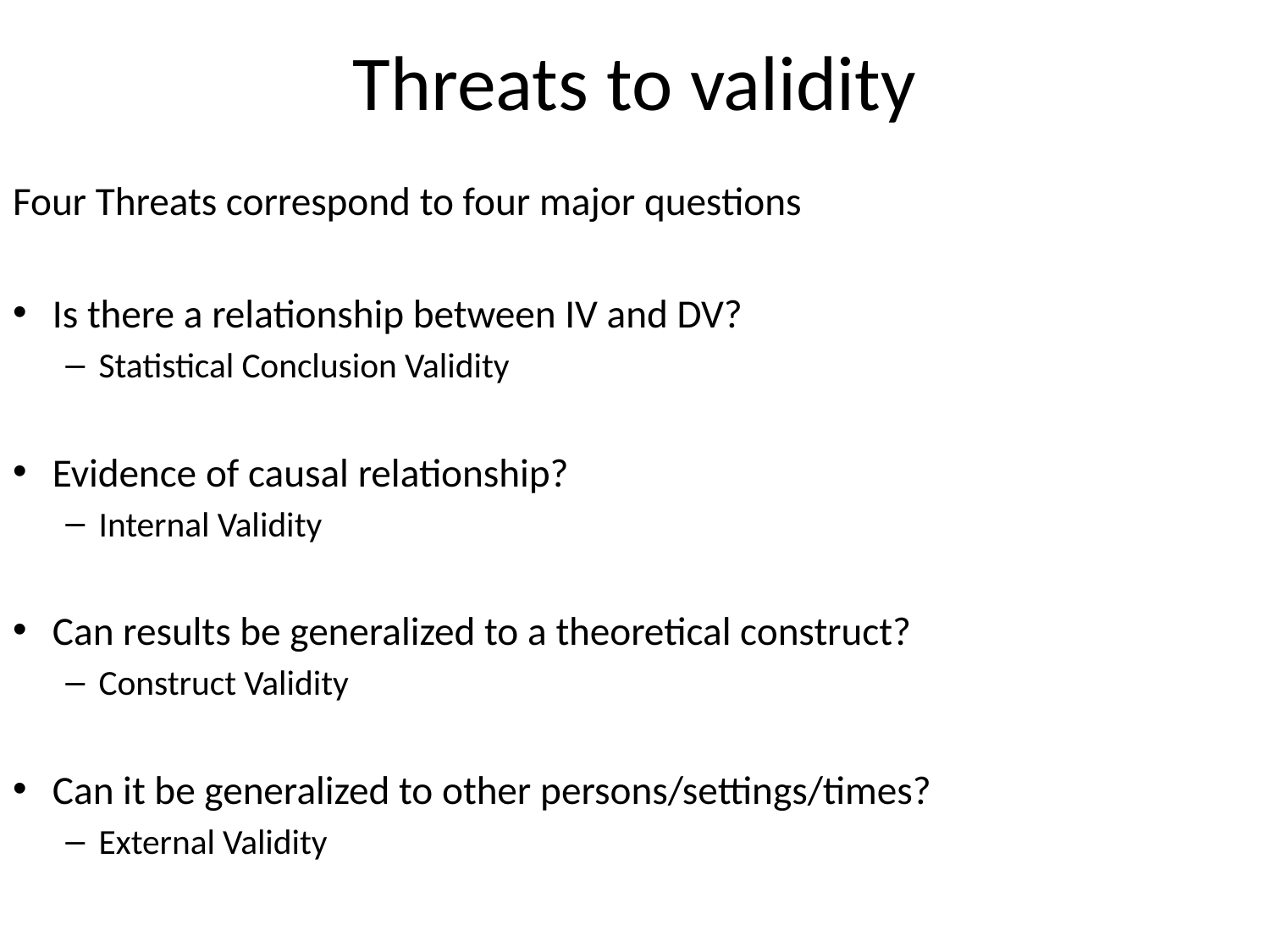

# Threats to validity
Four Threats correspond to four major questions

Is there a relationship between IV and DV?
Statistical Conclusion Validity

Evidence of causal relationship?
Internal Validity

Can results be generalized to a theoretical construct?
Construct Validity

Can it be generalized to other persons/settings/times?
External Validity